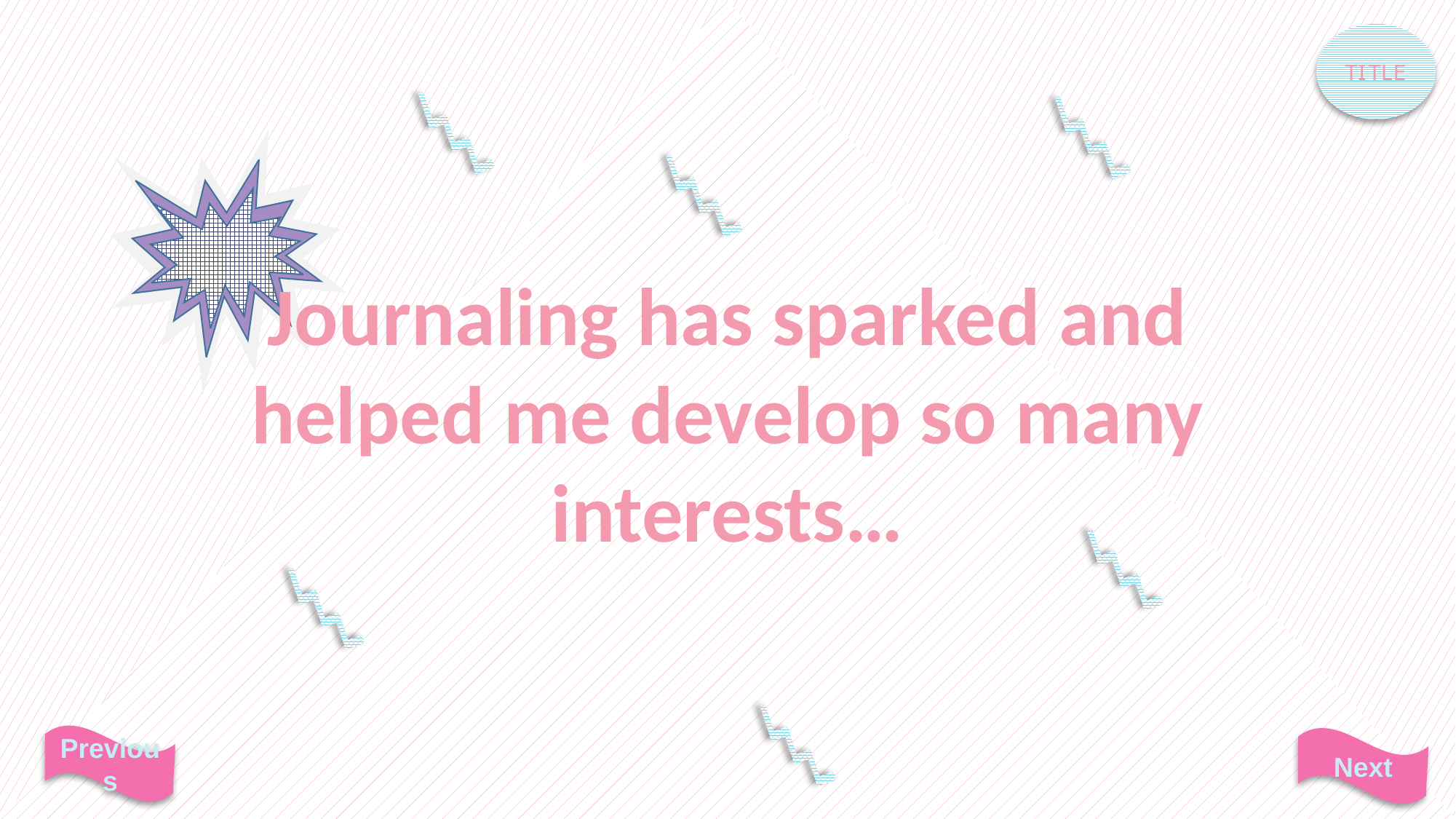

TITLE

Journaling has sparked and helped me develop so many interests…

Previous
Next